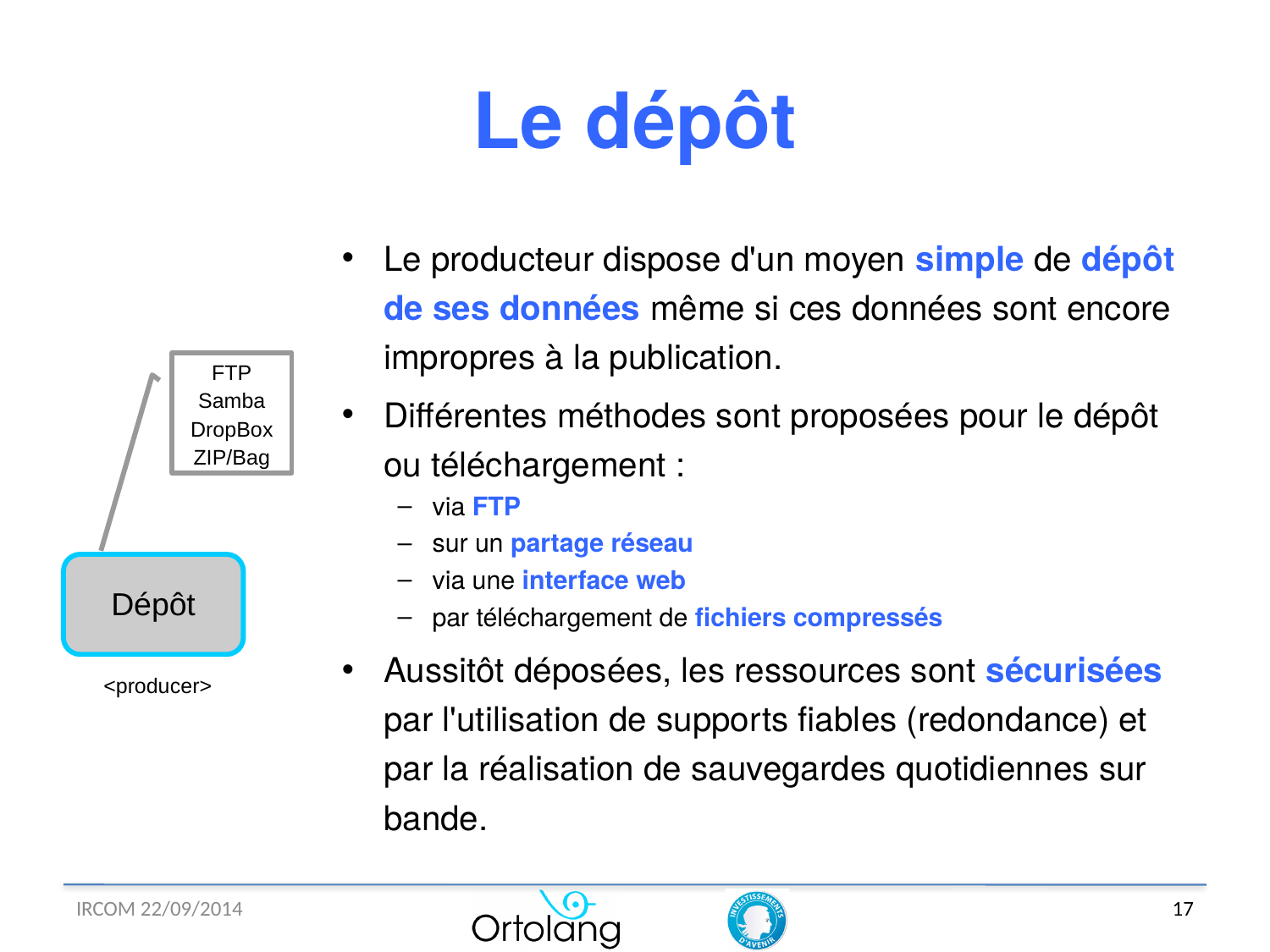

# Le dépôt

Le producteur dispose d'un moyen simple de dépôt de ses données même si ces données sont encore impropres à la publication.
Différentes méthodes sont proposées pour le dépôt ou téléchargement :
via FTP
sur un partage réseau
via une interface web
par téléchargement de fichiers compressés
Aussitôt déposées, les ressources sont sécurisées par l'utilisation de supports fiables (redondance) et par la réalisation de sauvegardes quotidiennes sur bande.
FTP
Samba
DropBox
ZIP/Bag
Dépôt
<producer>
IRCOM 22/09/2014
17